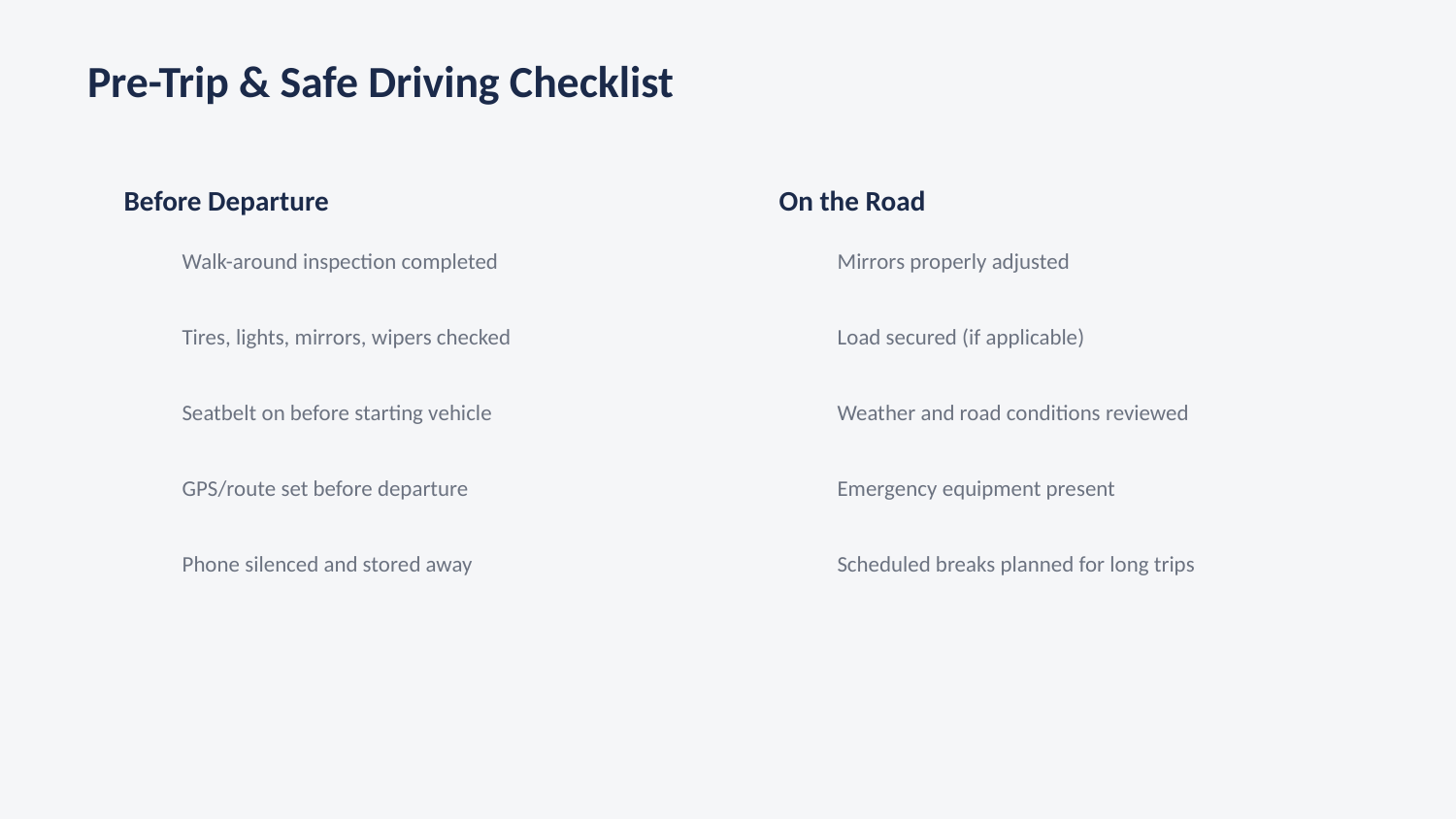

Pre-Trip & Safe Driving Checklist

Before Departure
On the Road

Walk-around inspection completed

Mirrors properly adjusted

Tires, lights, mirrors, wipers checked

Load secured (if applicable)

Seatbelt on before starting vehicle

Weather and road conditions reviewed

GPS/route set before departure

Emergency equipment present

Phone silenced and stored away

Scheduled breaks planned for long trips